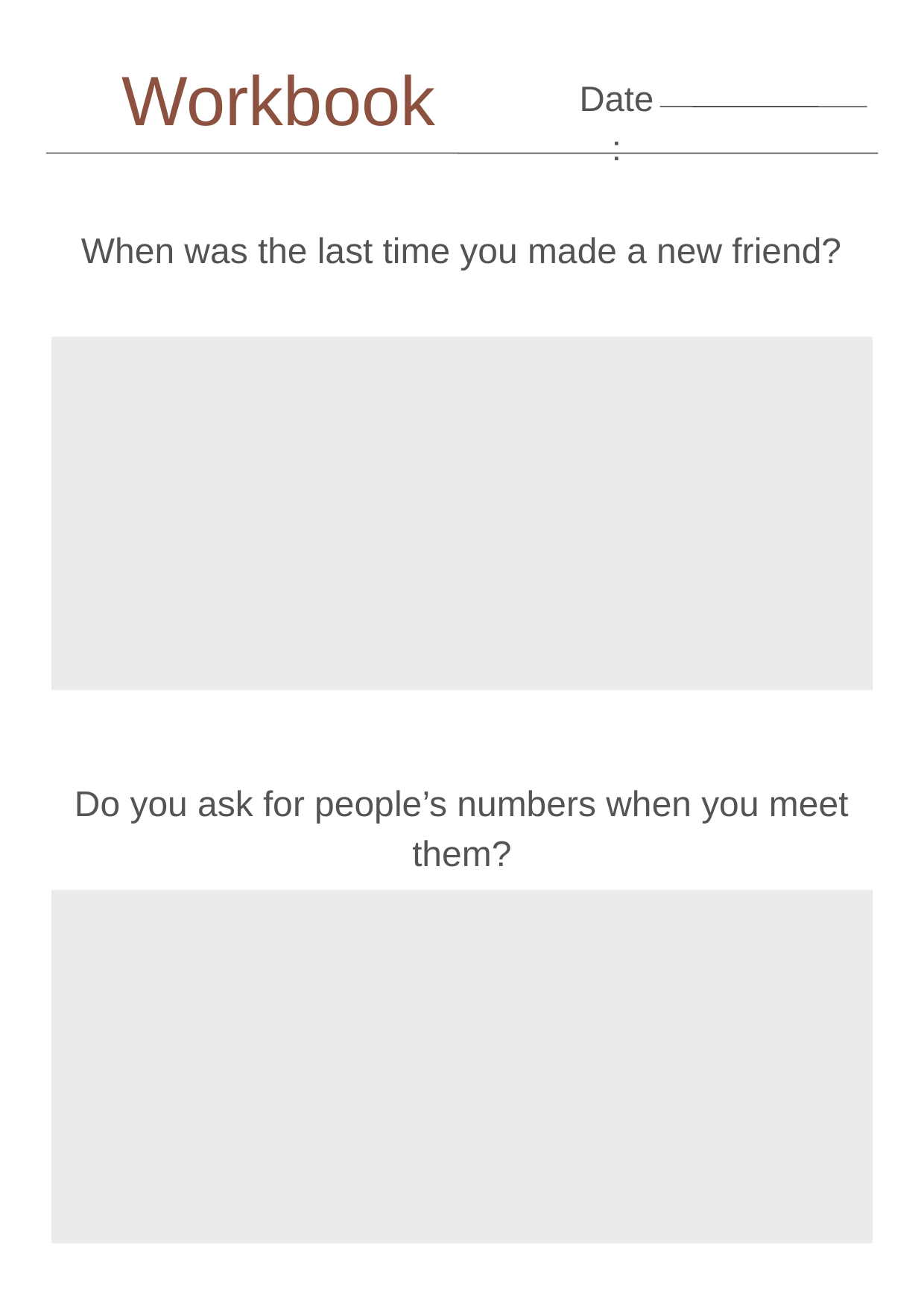

Workbook
Date:

When was the last time you made a new friend?

Do you ask for people’s numbers when you meet them?